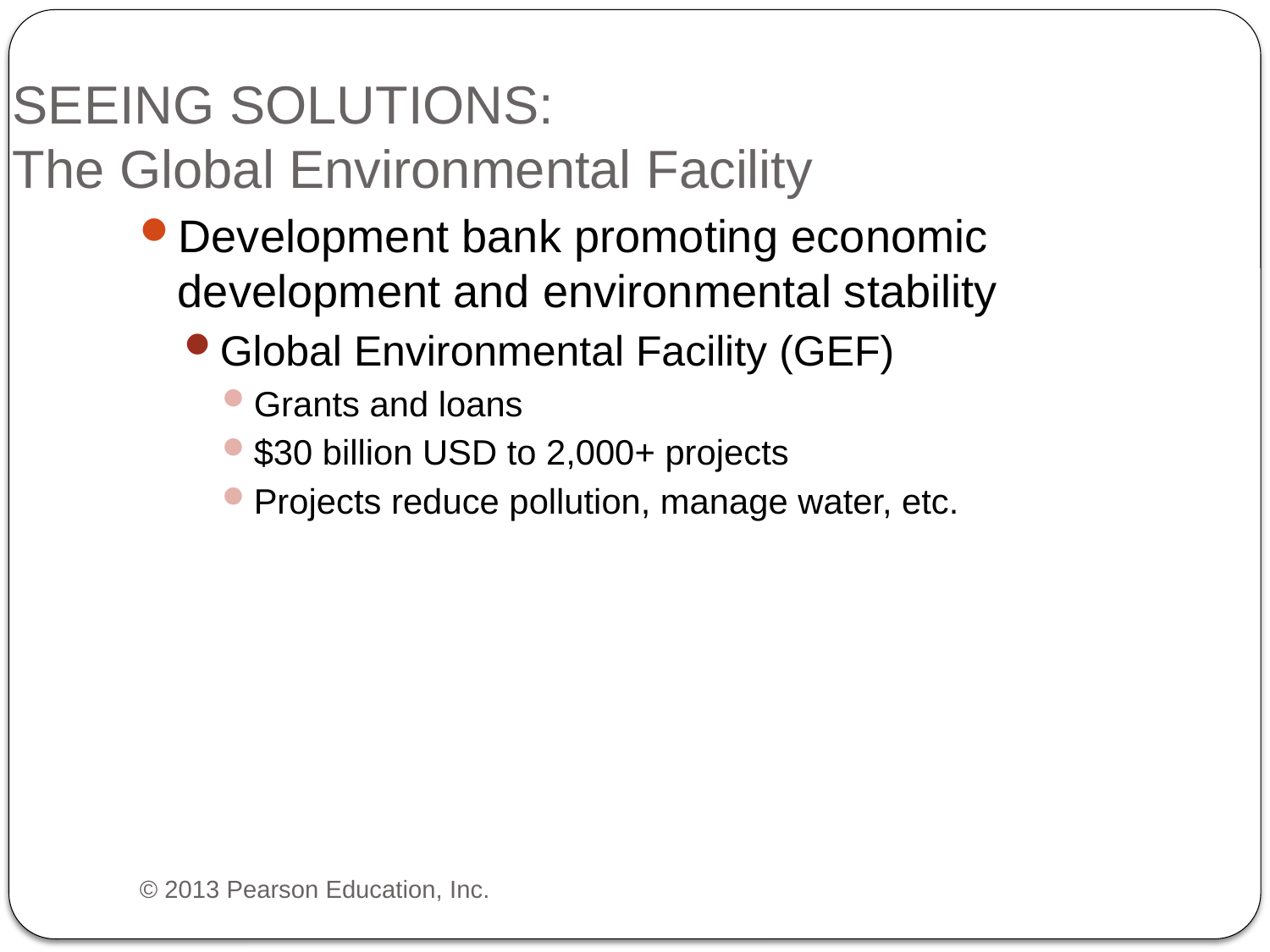

# SEEING SOLUTIONS: The Global Environmental Facility
Development bank promoting economic development and environmental stability
Global Environmental Facility (GEF)
Grants and loans
$30 billion USD to 2,000+ projects
Projects reduce pollution, manage water, etc.
© 2013 Pearson Education, Inc.